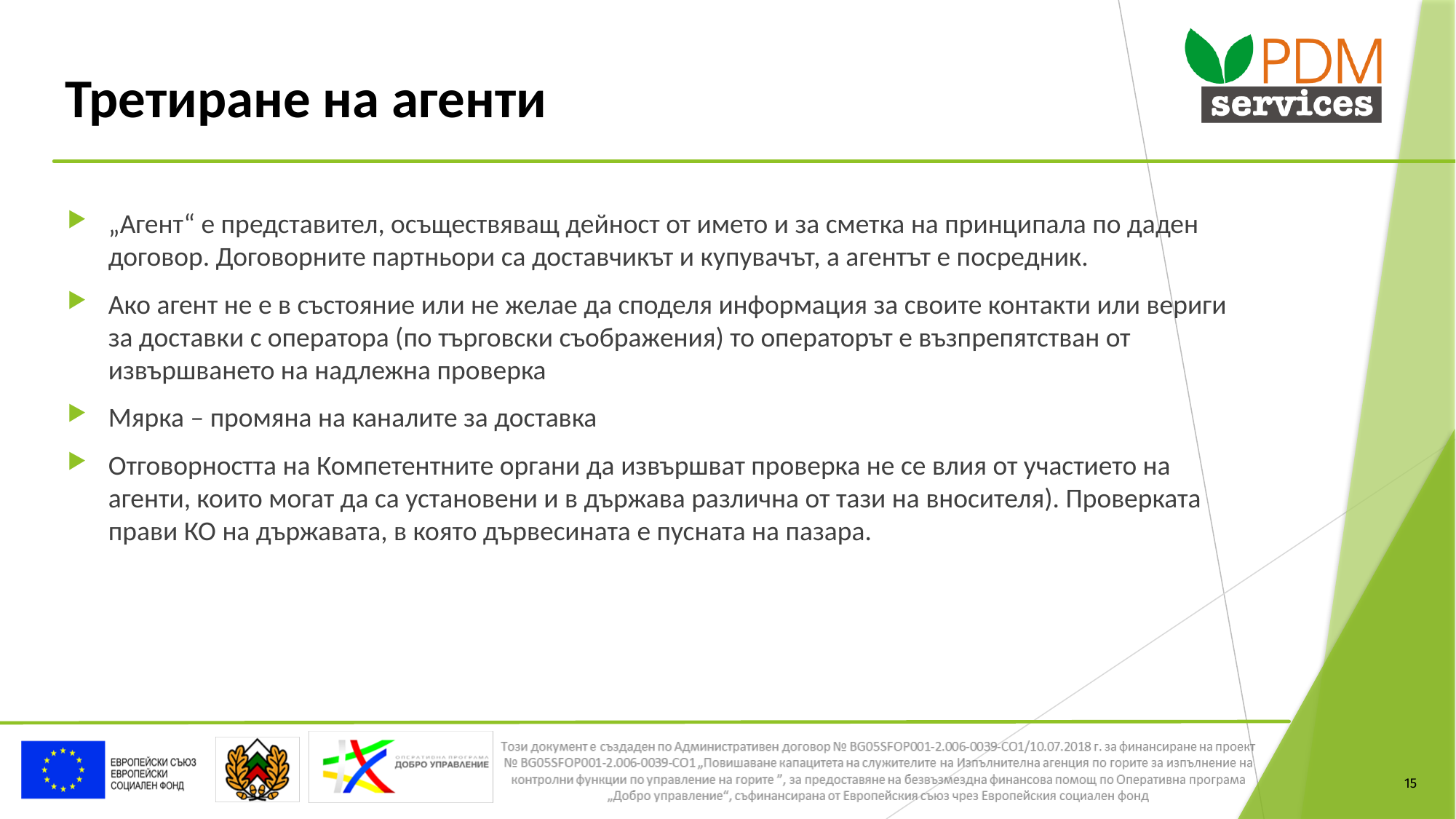

# Третиране на агенти
„Агент“ е представител, осъществяващ дейност от името и за сметка на принципала по даден договор. Договорните партньори са доставчикът и купувачът, а агентът е посредник.
Ако агент не е в състояние или не желае да споделя информация за своите контакти или вериги за доставки с оператора (по търговски съображения) то операторът е възпрепятстван от извършването на надлежна проверка
Мярка – промяна на каналите за доставка
Отговорността на Компетентните органи да извършват проверка не се влия от участието на агенти, които могат да са установени и в държава различна от тази на вносителя). Проверката прави КО на държавата, в която дървесината е пусната на пазара.
15